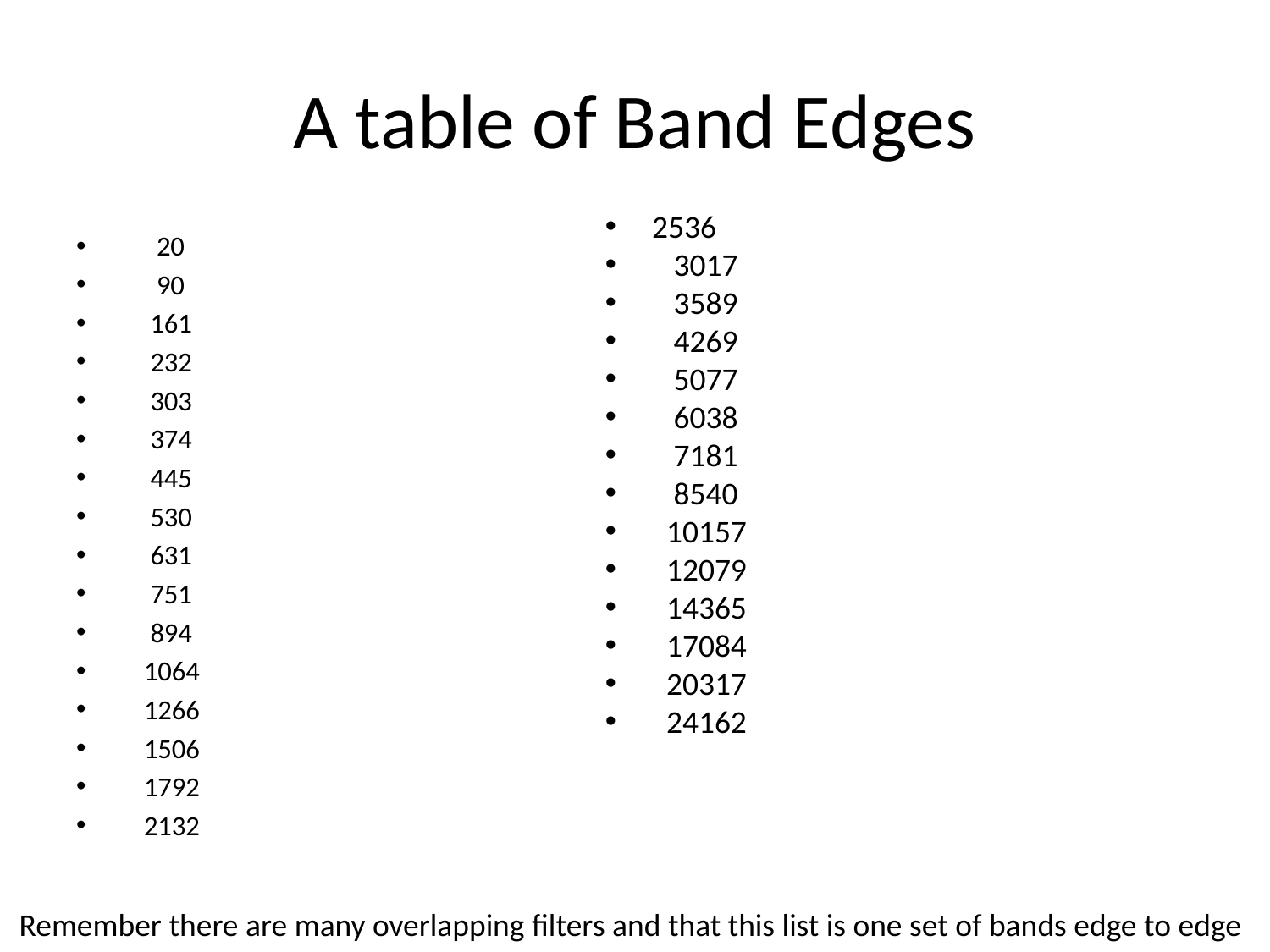

# A table of Band Edges
 2536
    3017
    3589
    4269
    5077
    6038
    7181
    8540
   10157
   12079
   14365
   17084
   20317
   24162
      20
      90
     161
     232
     303
     374
     445
     530
     631
     751
     894
    1064
    1266
    1506
    1792
    2132

Remember there are many overlapping filters and that this list is one set of bands edge to edge